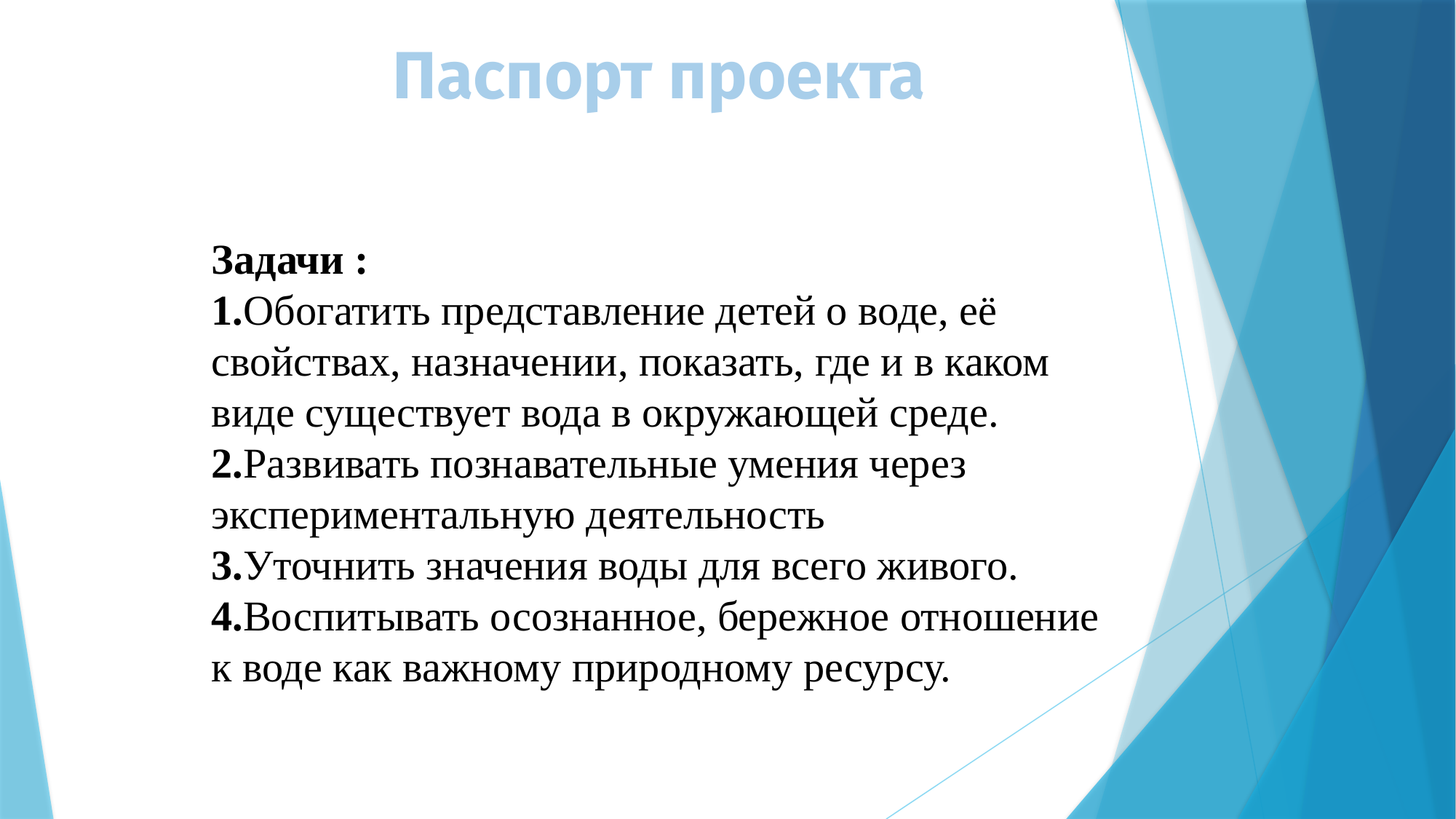

Паспорт проекта
Задачи :
1.Обогатить представление детей о воде, её свойствах, назначении, показать, где и в каком  виде существует вода в окружающей среде.
2.Развивать познавательные умения через экспериментальную деятельность
3.Уточнить значения воды для всего живого.
4.Воспитывать осознанное, бережное отношение к воде как важному природному ресурсу.